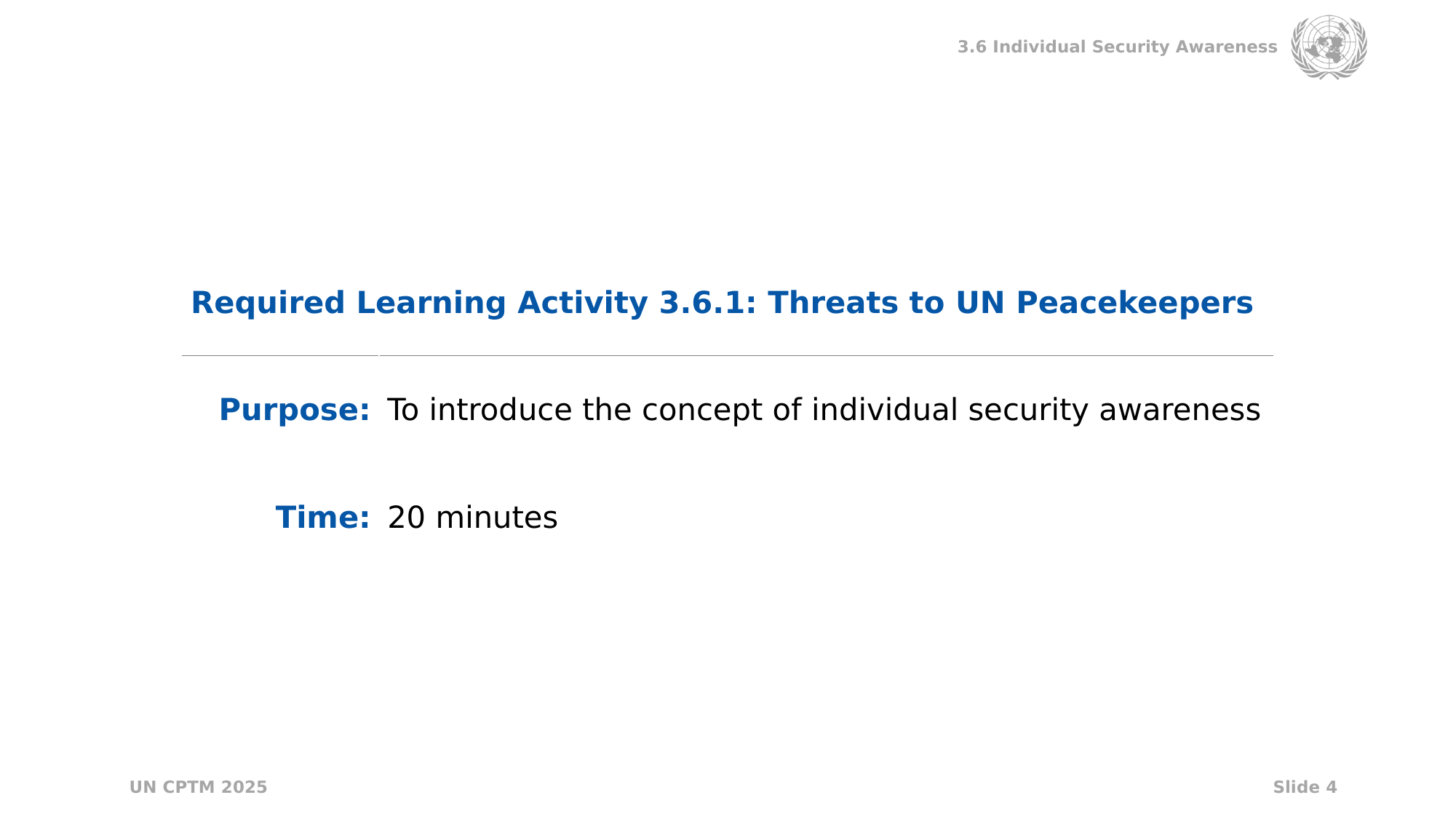

| Required Learning Activity 3.6.1: Threats to UN Peacekeepers |  |
| --- | --- |
| Purpose: | To introduce the concept of individual security awareness |
| Time: | 20 minutes |